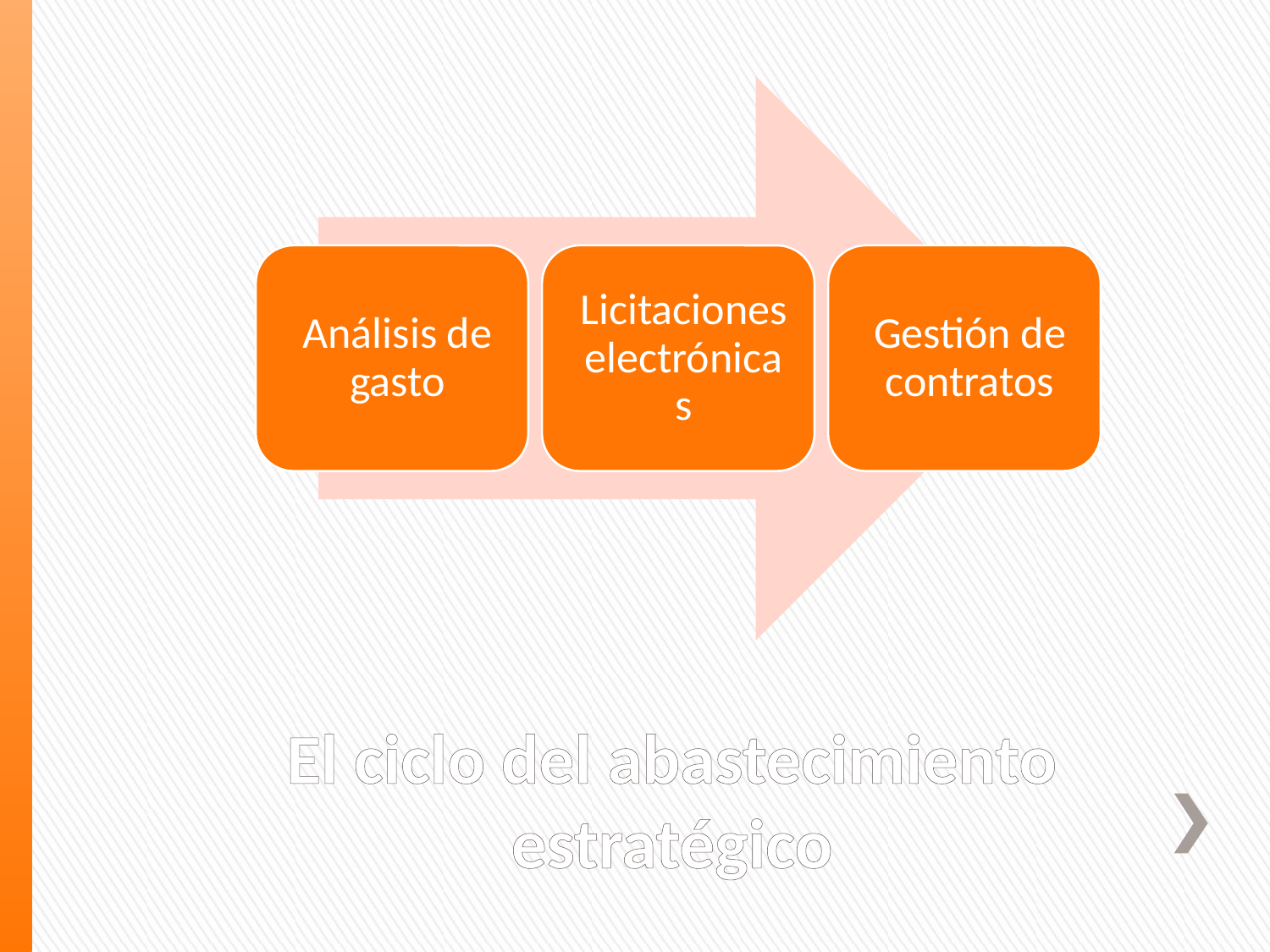

Análisis de gasto
Licitaciones electrónicas
Gestión de contratos
# El ciclo del abastecimiento estratégico